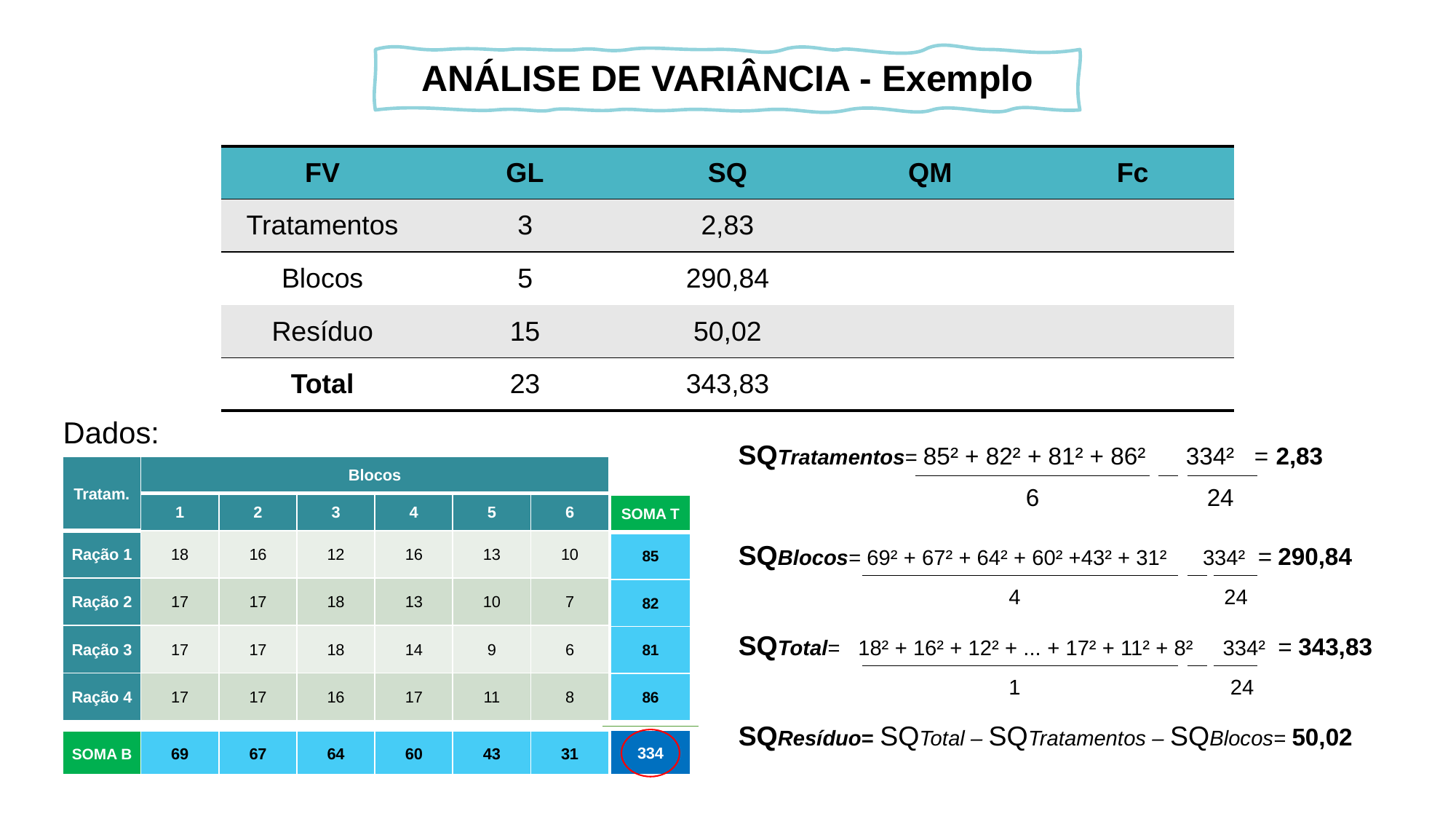

ANÁLISE DE VARIÂNCIA - Exemplo
| FV | GL | SQ | QM | Fc |
| --- | --- | --- | --- | --- |
| Tratamentos | 3 | 2,83 |  |  |
| Blocos | 5 | 290,84 |  |  |
| Resíduo | 15 | 50,02 |  |  |
| Total | 23 | 343,83 |  |  |
SQTratamentos= 85² + 82² + 81² + 86²      334²   = 2,83
Dados:
| Tratam. | Blocos |  |  |  |  |  |
| --- | --- | --- | --- | --- | --- | --- |
|  | 1 | 2 | 3 | 4 | 5 | 6 |
| Ração 1 | 18 | 16 | 12 | 16 | 13 | 10 |
| Ração 2 | 17 | 17 | 18 | 13 | 10 | 7 |
| Ração 3 | 17 | 17 | 18 | 14 | 9 | 6 |
| Ração 4 | 17 | 17 | 16 | 17 | 11 | 8 |
6                         24
| SOMA T |
| --- |
| 85 |
| 82 |
| 81 |
| 86 |
SQBlocos= 69² + 67² + 64² + 60² +43² + 31²      334²  = 290,84
      4                                  24
SQTotal=   18² + 16² + 12² + ... + 17² + 11² + 8²     334²  = 343,83
      1                                   24
SQResíduo= SQTotal – SQTratamentos – SQBlocos= 50,02

| 334 |
| --- |
| SOMA B | 69 | 67 | 64 | 60 | 43 | 31 |
| --- | --- | --- | --- | --- | --- | --- |